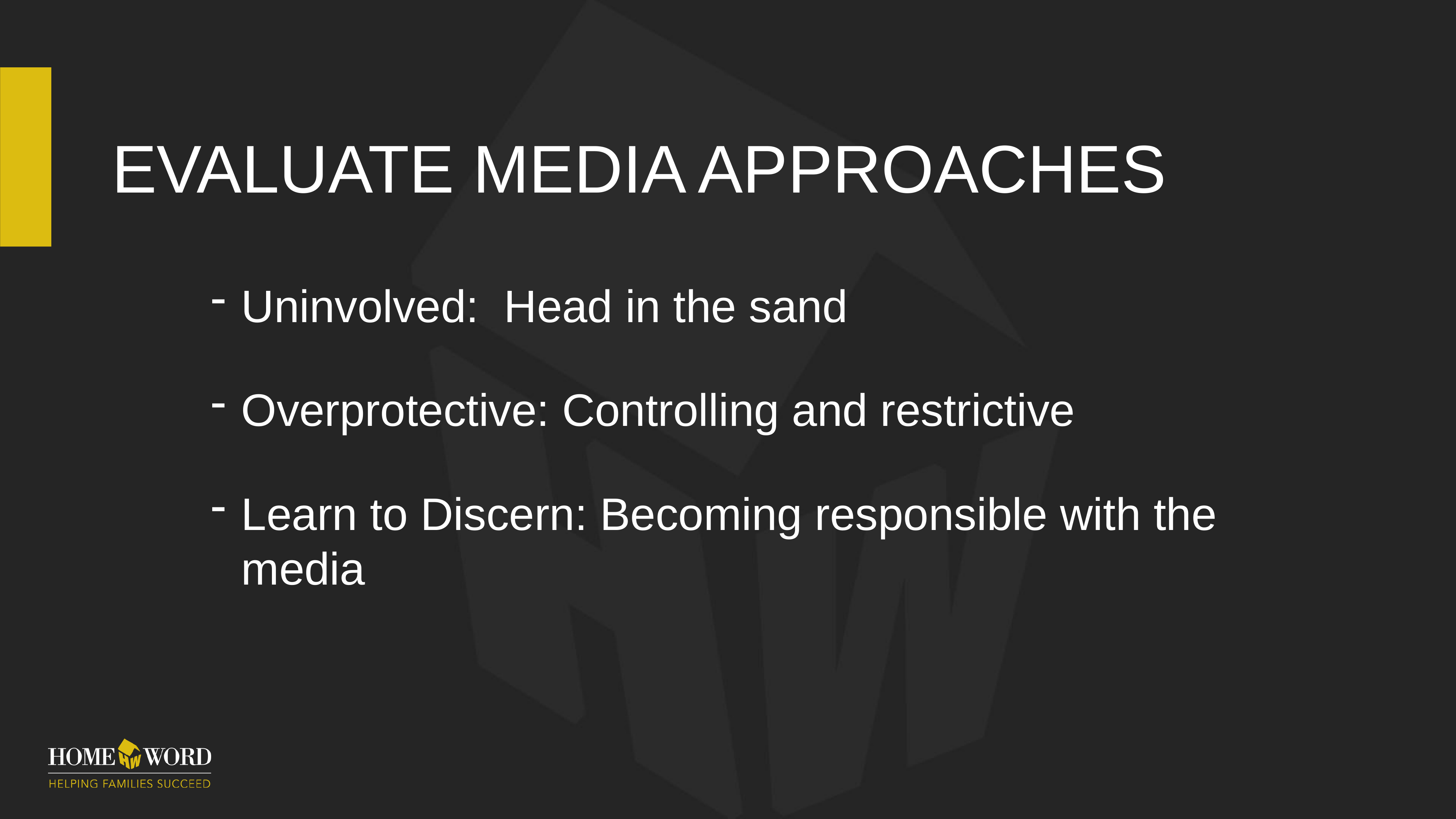

# Evaluate Media Approaches
Uninvolved:  Head in the sand
Overprotective: Controlling and restrictive
Learn to Discern: Becoming responsible with the media